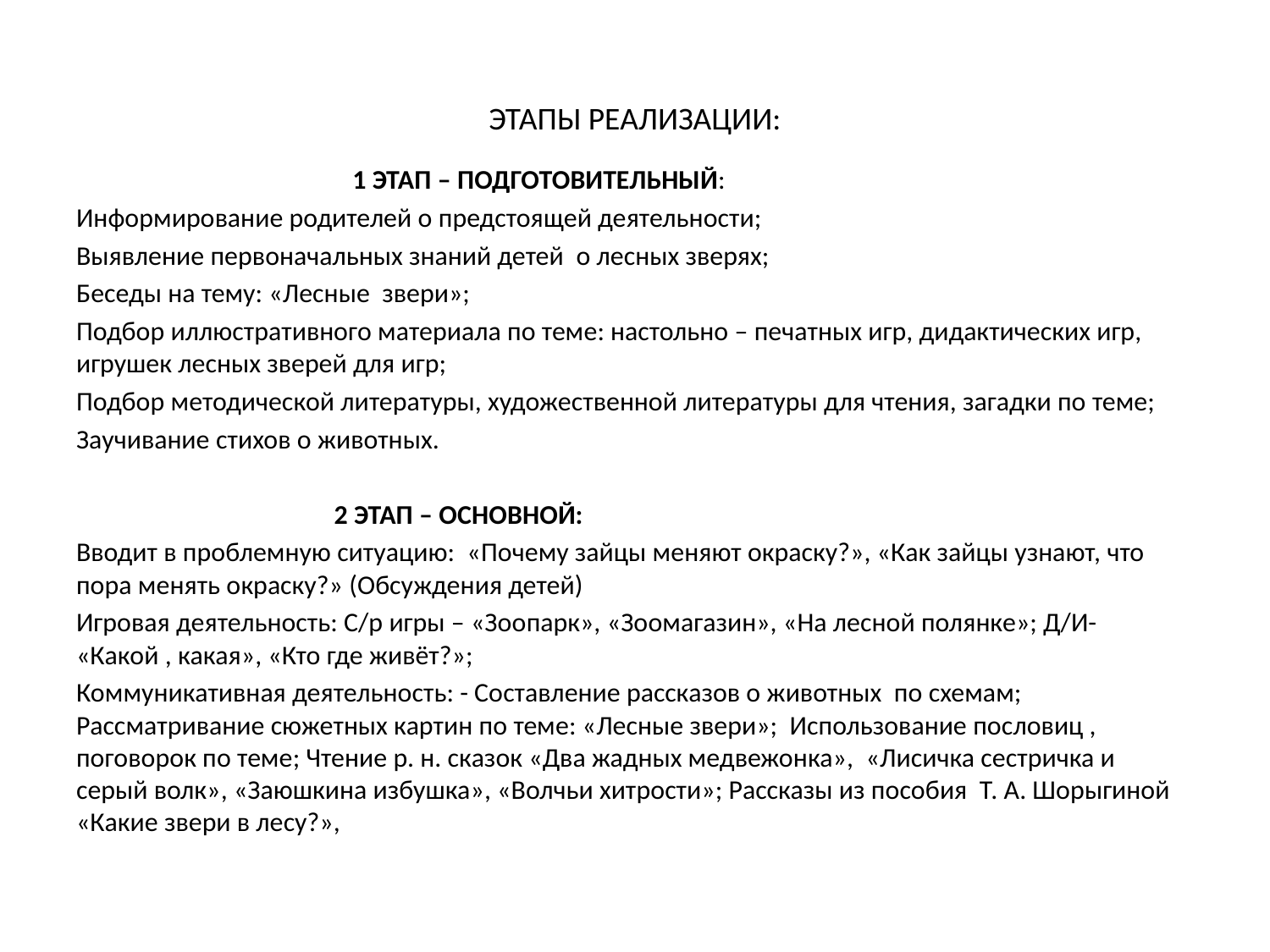

# ЭТАПЫ РЕАЛИЗАЦИИ:
                                             1 ЭТАП – ПОДГОТОВИТЕЛЬНЫЙ:
Информирование родителей о предстоящей деятельности;
Выявление первоначальных знаний детей  о лесных зверях;
Беседы на тему: «Лесные  звери»;
Подбор иллюстративного материала по теме: настольно – печатных игр, дидактических игр, игрушек лесных зверей для игр;
Подбор методической литературы, художественной литературы для чтения, загадки по теме;
Заучивание стихов о животных.

                                          2 ЭТАП – ОСНОВНОЙ:
Вводит в проблемную ситуацию:  «Почему зайцы меняют окраску?», «Как зайцы узнают, что пора менять окраску?» (Обсуждения детей)
Игровая деятельность: С/р игры – «Зоопарк», «Зоомагазин», «На лесной полянке»; Д/И- «Какой , какая», «Кто где живёт?»;
Коммуникативная деятельность: - Составление рассказов о животных  по схемам; Рассматривание сюжетных картин по теме: «Лесные звери»;  Использование пословиц , поговорок по теме; Чтение р. н. сказок «Два жадных медвежонка»,  «Лисичка сестричка и серый волк», «Заюшкина избушка», «Волчьи хитрости»; Рассказы из пособия  Т. А. Шорыгиной «Какие звери в лесу?»,